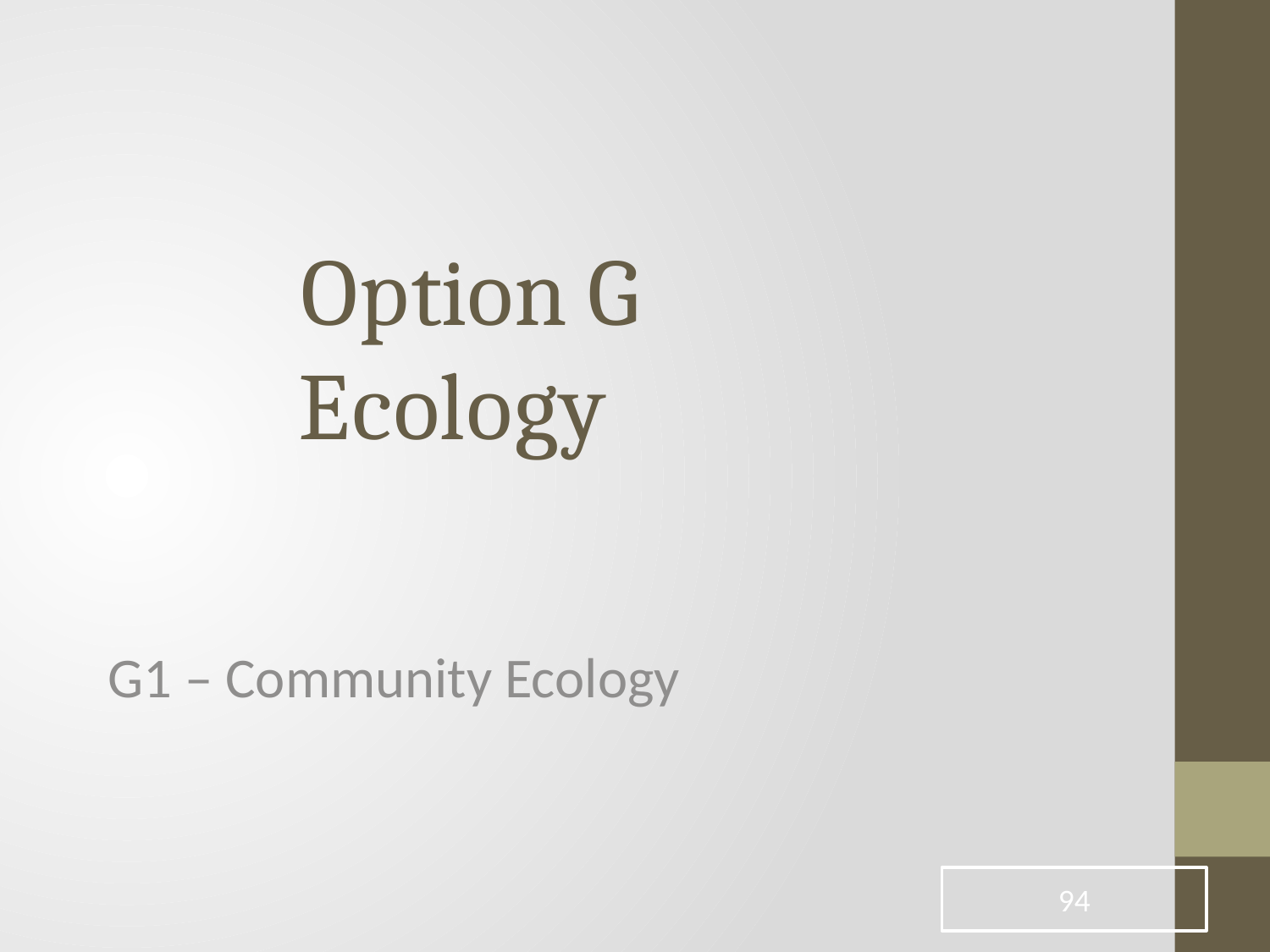

# Option G Ecology
G1 – Community Ecology

94